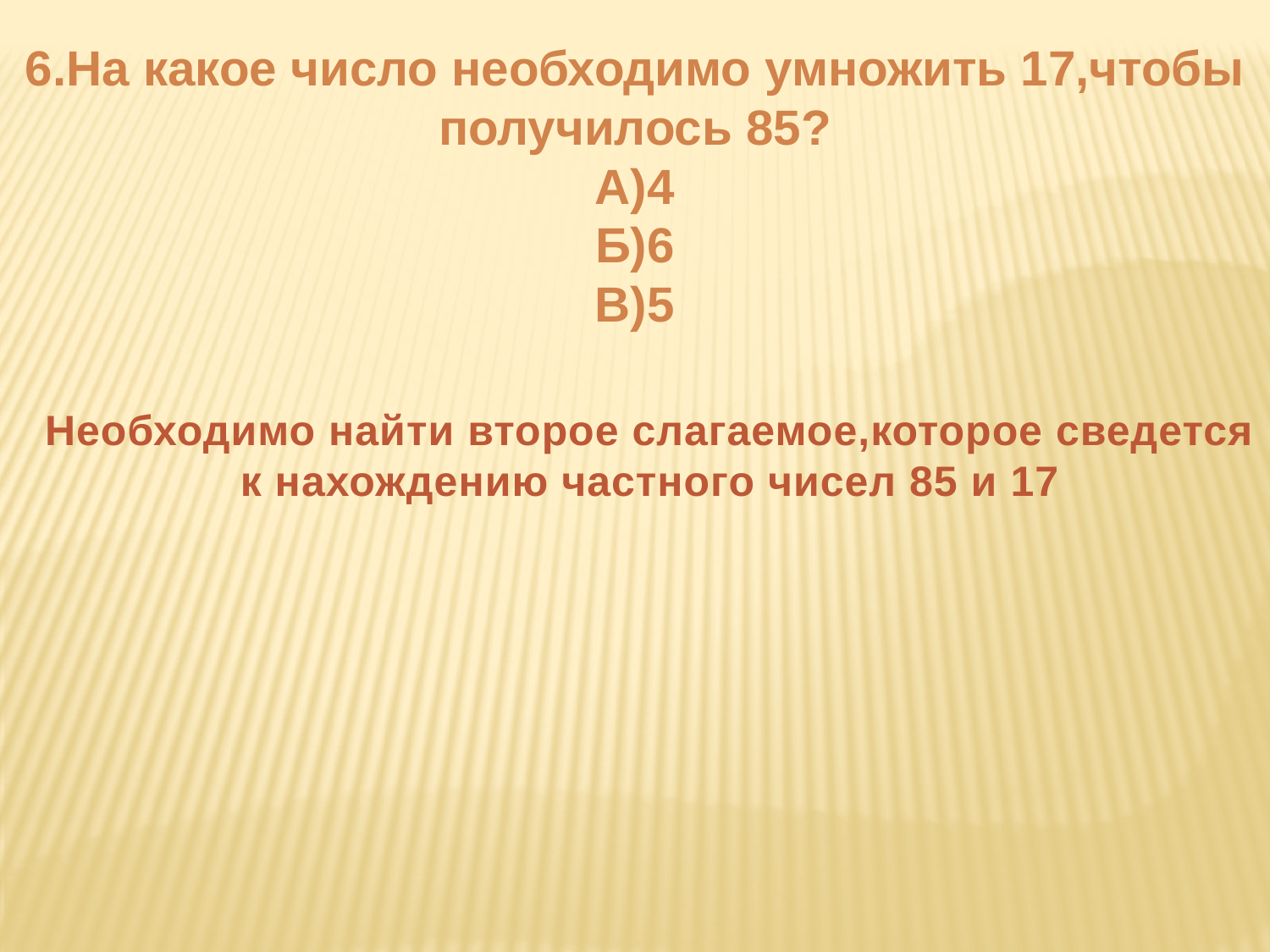

6.На какое число необходимо умножить 17,чтобы получилось 85?
А)4
Б)6
В)5
Необходимо найти второе слагаемое,которое сведется к нахождению частного чисел 85 и 17